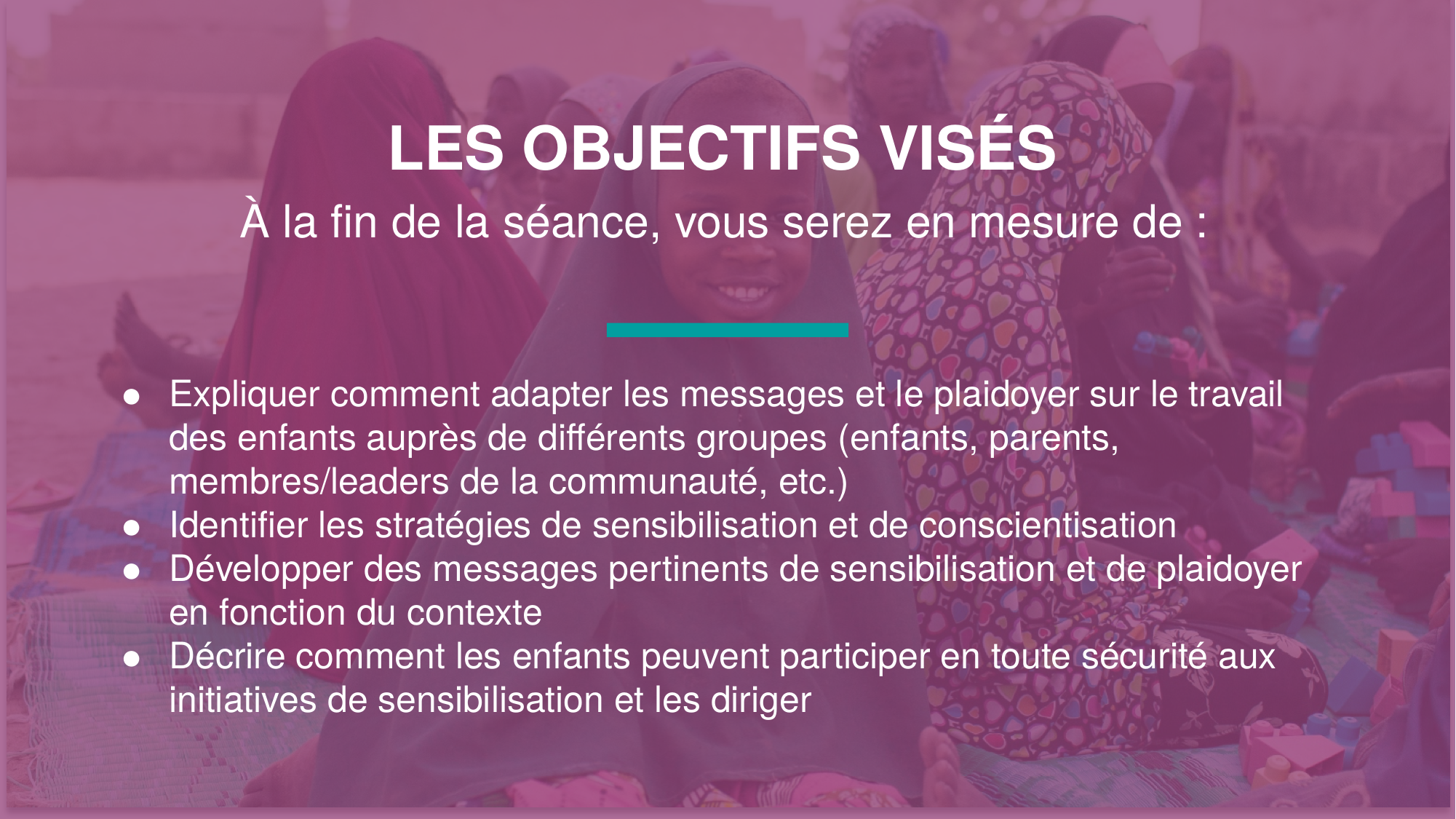

LES OBJECTIFS VISÉS
À la fin de la séance, vous serez en mesure de :
Expliquer comment adapter les messages et le plaidoyer sur le travail des enfants auprès de différents groupes (enfants, parents, membres/leaders de la communauté, etc.)
Identifier les stratégies de sensibilisation et de conscientisation
Développer des messages pertinents de sensibilisation et de plaidoyer en fonction du contexte
Décrire comment les enfants peuvent participer en toute sécurité aux initiatives de sensibilisation et les diriger